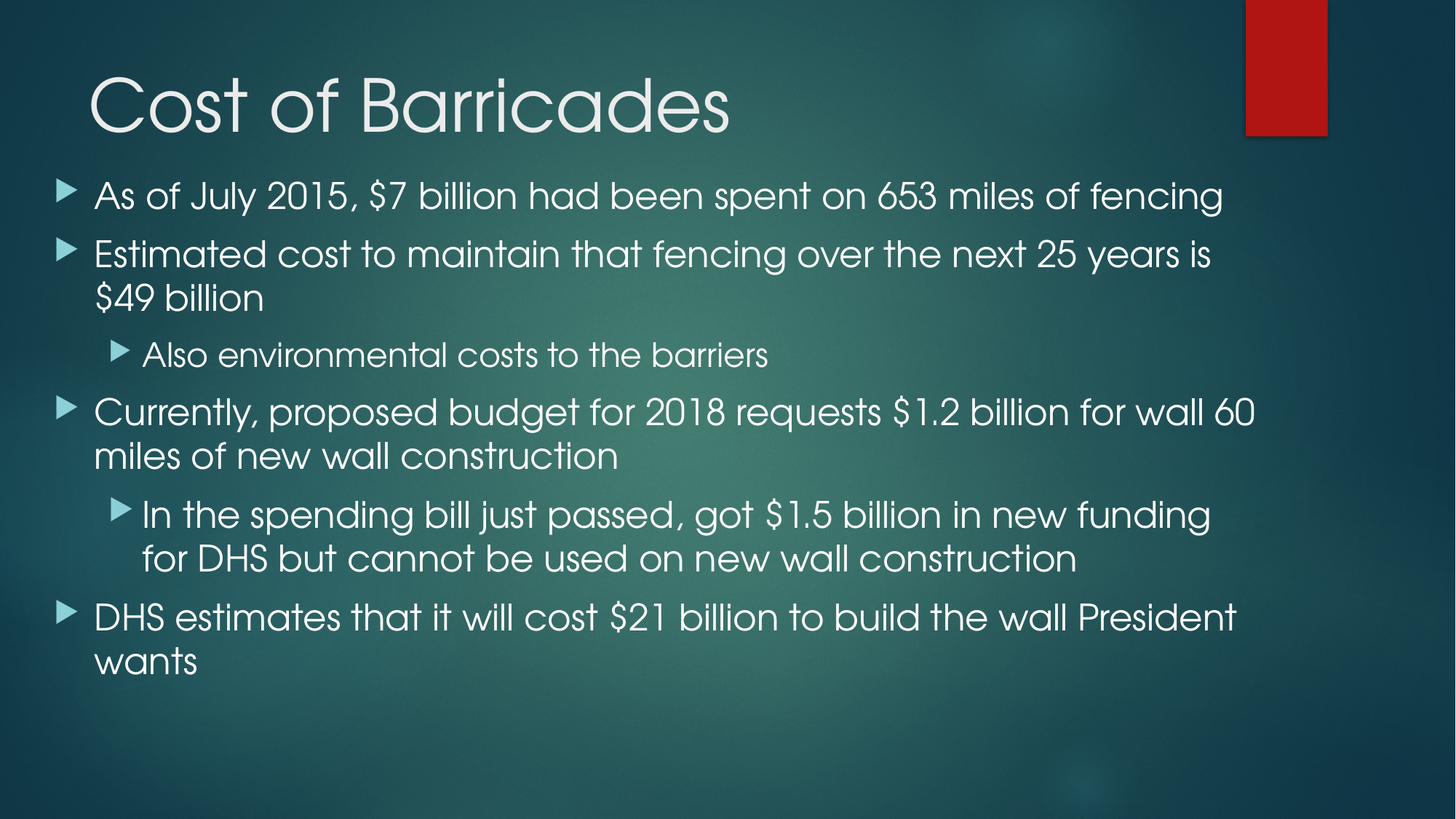

# Cost of Barricades
As of July 2015, $7 billion had been spent on 653 miles of fencing
Estimated cost to maintain that fencing over the next 25 years is $49 billion
Also environmental costs to the barriers
Currently, proposed budget for 2018 requests $1.2 billion for wall 60 miles of new wall construction
In the spending bill just passed, got $1.5 billion in new funding for DHS but cannot be used on new wall construction
DHS estimates that it will cost $21 billion to build the wall President wants